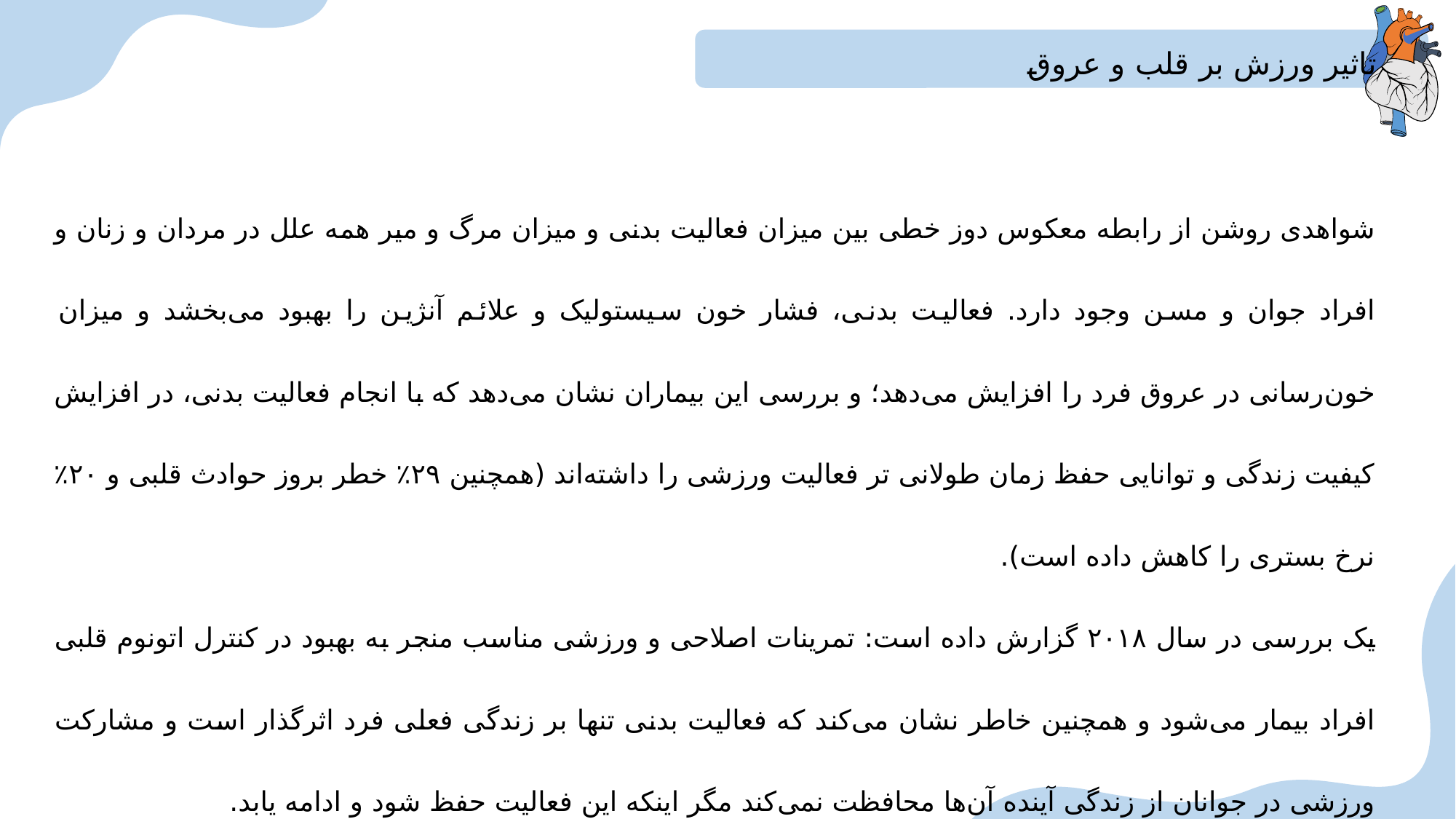

تاثیر ورزش بر قلب و عروق
شواهدی روشن از رابطه معکوس دوز خطی بین میزان فعالیت بدنی و میزان مرگ و میر همه علل در مردان و زنان و افراد جوان و مسن وجود دارد. فعالیت بدنی، فشار خون سیستولیک و علائم آنژین را بهبود می‌بخشد و میزان خون‌رسانی در عروق فرد را افزایش می‌دهد؛ و بررسی این بیماران نشان می‌دهد که با انجام فعالیت بدنی، در افزایش کیفیت زندگی و توانایی حفظ زمان طولانی تر فعالیت ورزشی را داشته‌اند (همچنین ۲۹٪ خطر بروز حوادث قلبی و ۲۰٪ نرخ بستری را کاهش داده است).
یک بررسی در سال ۲۰۱۸ گزارش داده است: تمرینات اصلاحی و ورزشی مناسب منجر به بهبود در کنترل اتونوم قلبی افراد بیمار می‌شود و همچنین خاطر نشان می‌کند که فعالیت بدنی تنها بر زندگی فعلی فرد اثرگذار است و مشارکت ورزشی در جوانان از زندگی آینده آن‌ها محافظت نمی‌کند مگر اینکه این فعالیت حفظ شود و ادامه یابد.